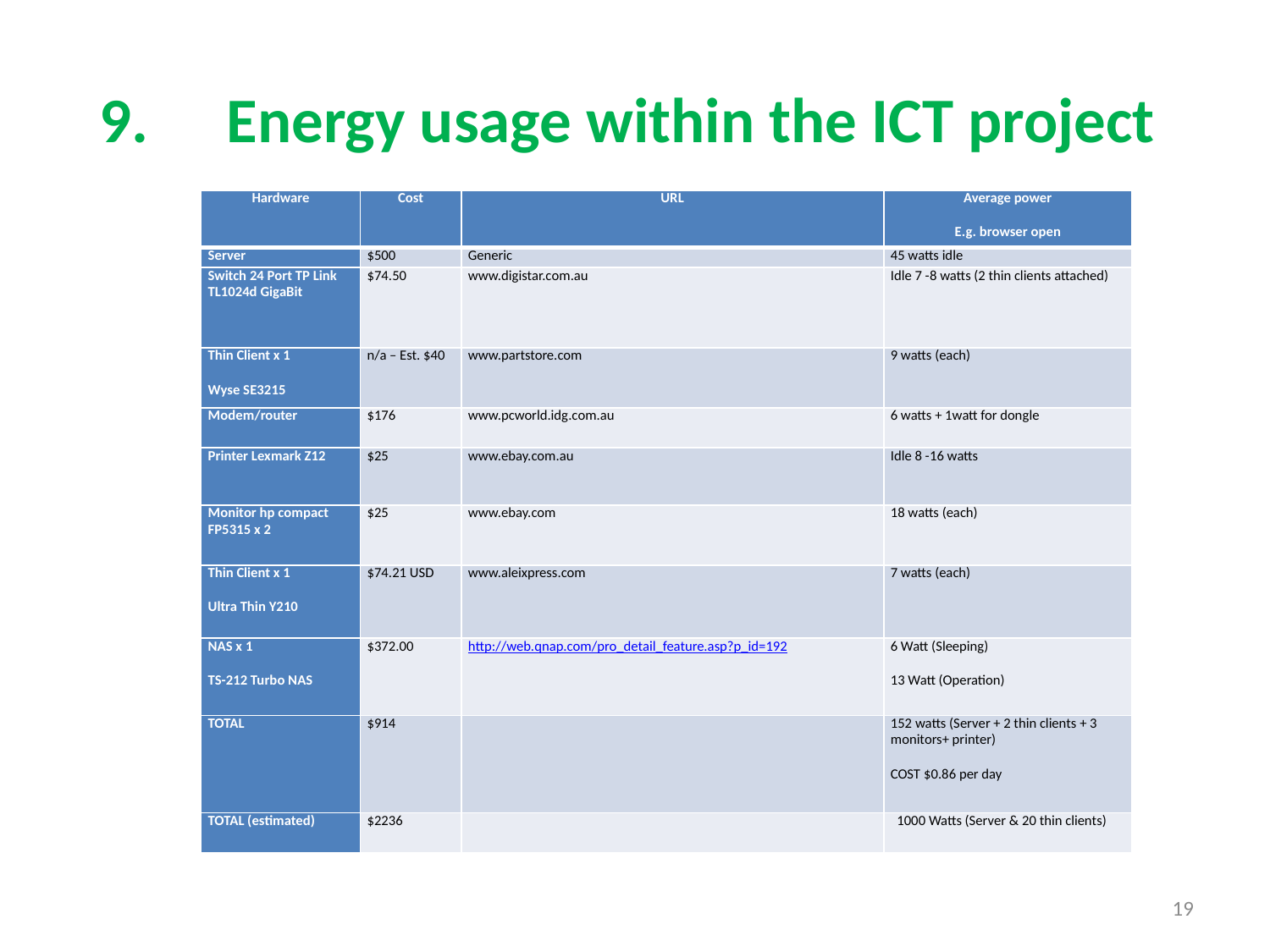

# 9.	Energy usage within the ICT project
| Hardware | Cost | URL | Average power E.g. browser open |
| --- | --- | --- | --- |
| Server | $500 | Generic | 45 watts idle |
| Switch 24 Port TP Link TL1024d GigaBit | $74.50 | www.digistar.com.au | Idle 7 -8 watts (2 thin clients attached) |
| Thin Client x 1 Wyse SE3215 | n/a – Est. $40 | www.partstore.com | 9 watts (each) |
| Modem/router | $176 | www.pcworld.idg.com.au | 6 watts + 1watt for dongle |
| Printer Lexmark Z12 | $25 | www.ebay.com.au | Idle 8 -16 watts |
| Monitor hp compact FP5315 x 2 | $25 | www.ebay.com | 18 watts (each) |
| Thin Client x 1 Ultra Thin Y210 | $74.21 USD | www.aleixpress.com | 7 watts (each) |
| NAS x 1 TS-212 Turbo NAS | $372.00 | http://web.qnap.com/pro\_detail\_feature.asp?p\_id=192 | 6 Watt (Sleeping) 13 Watt (Operation) |
| TOTAL | $914 |  | 152 watts (Server + 2 thin clients + 3 monitors+ printer) COST $0.86 per day |
| TOTAL (estimated) | $2236 |  | 1000 Watts (Server & 20 thin clients) |
19